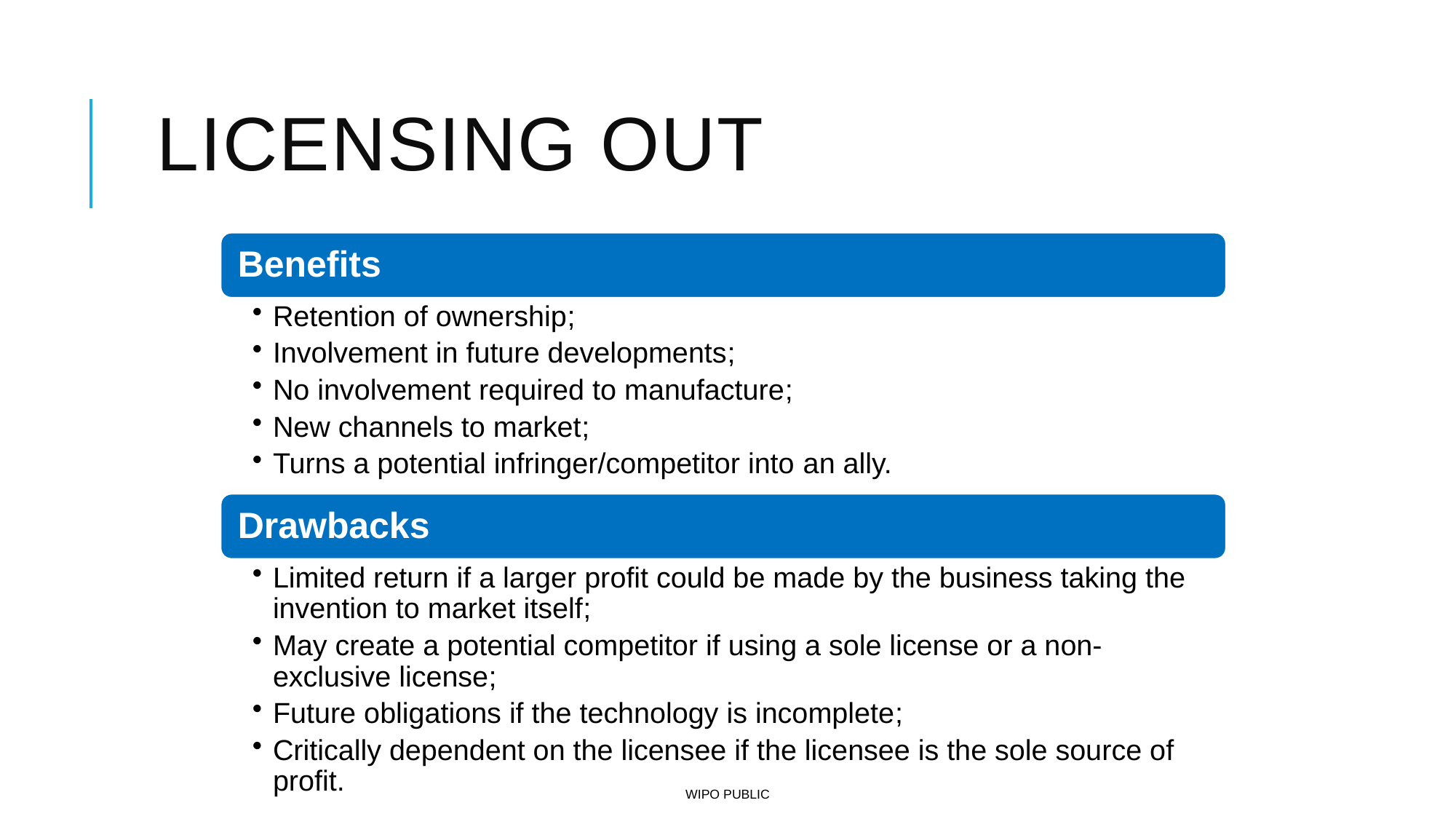

# Licensing out
Benefits
Retention of ownership;
Involvement in future developments;
No involvement required to manufacture;
New channels to market;
Turns a potential infringer/competitor into an ally.
Drawbacks
Limited return if a larger profit could be made by the business taking the invention to market itself;
May create a potential competitor if using a sole license or a non-exclusive license;
Future obligations if the technology is incomplete;
Critically dependent on the licensee if the licensee is the sole source of profit.